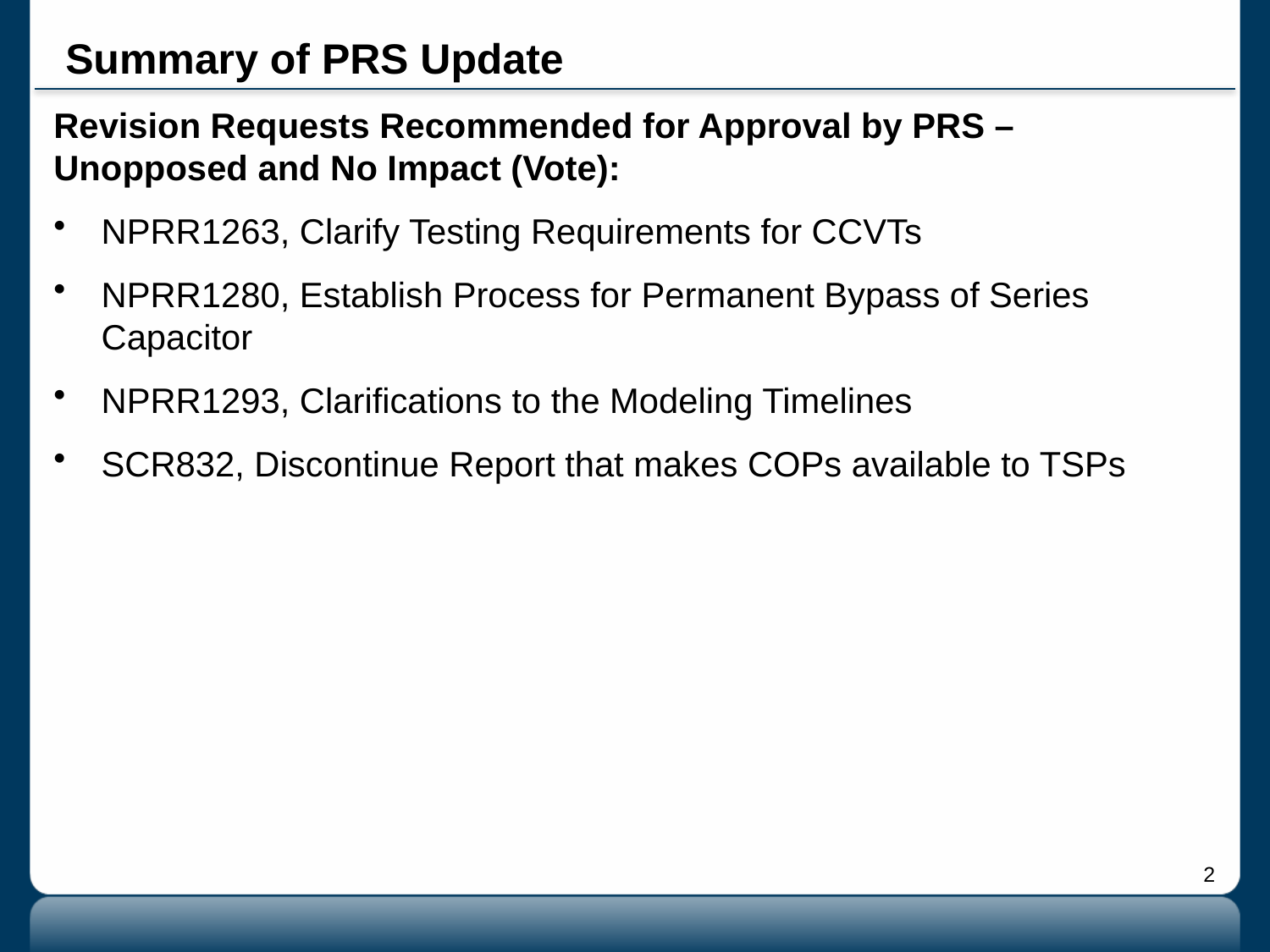

# Summary of PRS Update
Revision Requests Recommended for Approval by PRS – Unopposed and No Impact (Vote):
NPRR1263, Clarify Testing Requirements for CCVTs
NPRR1280, Establish Process for Permanent Bypass of Series Capacitor
NPRR1293, Clarifications to the Modeling Timelines
SCR832, Discontinue Report that makes COPs available to TSPs